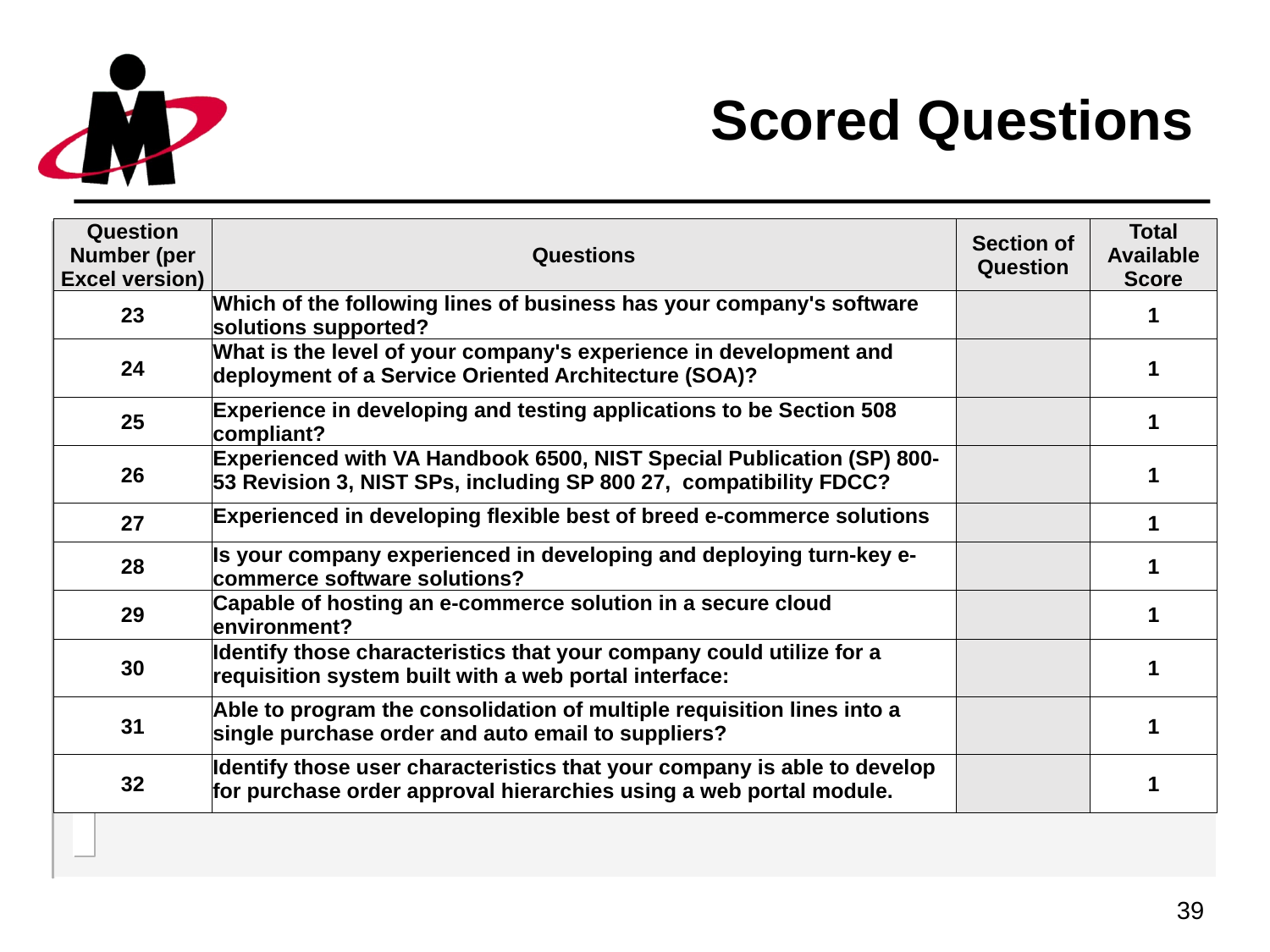

# Scored Questions
| Question Number (per Excel version) | Questions | Section of Question | Total Available Score |
| --- | --- | --- | --- |
| 23 | Which of the following lines of business has your company's software solutions supported? |  | 1 |
| 24 | What is the level of your company's experience in development and deployment of a Service Oriented Architecture (SOA)? |  | 1 |
| 25 | Experience in developing and testing applications to be Section 508 compliant? |  | 1 |
| 26 | Experienced with VA Handbook 6500, NIST Special Publication (SP) 800-53 Revision 3, NIST SPs, including SP 800 27, compatibility FDCC? |  | 1 |
| 27 | Experienced in developing flexible best of breed e-commerce solutions |  | 1 |
| 28 | Is your company experienced in developing and deploying turn-key e-commerce software solutions? |  | 1 |
| 29 | Capable of hosting an e-commerce solution in a secure cloud environment? |  | 1 |
| 30 | Identify those characteristics that your company could utilize for a requisition system built with a web portal interface: |  | 1 |
| 31 | Able to program the consolidation of multiple requisition lines into a single purchase order and auto email to suppliers? |  | 1 |
| 32 | Identify those user characteristics that your company is able to develop for purchase order approval hierarchies using a web portal module. |  | 1 |
39